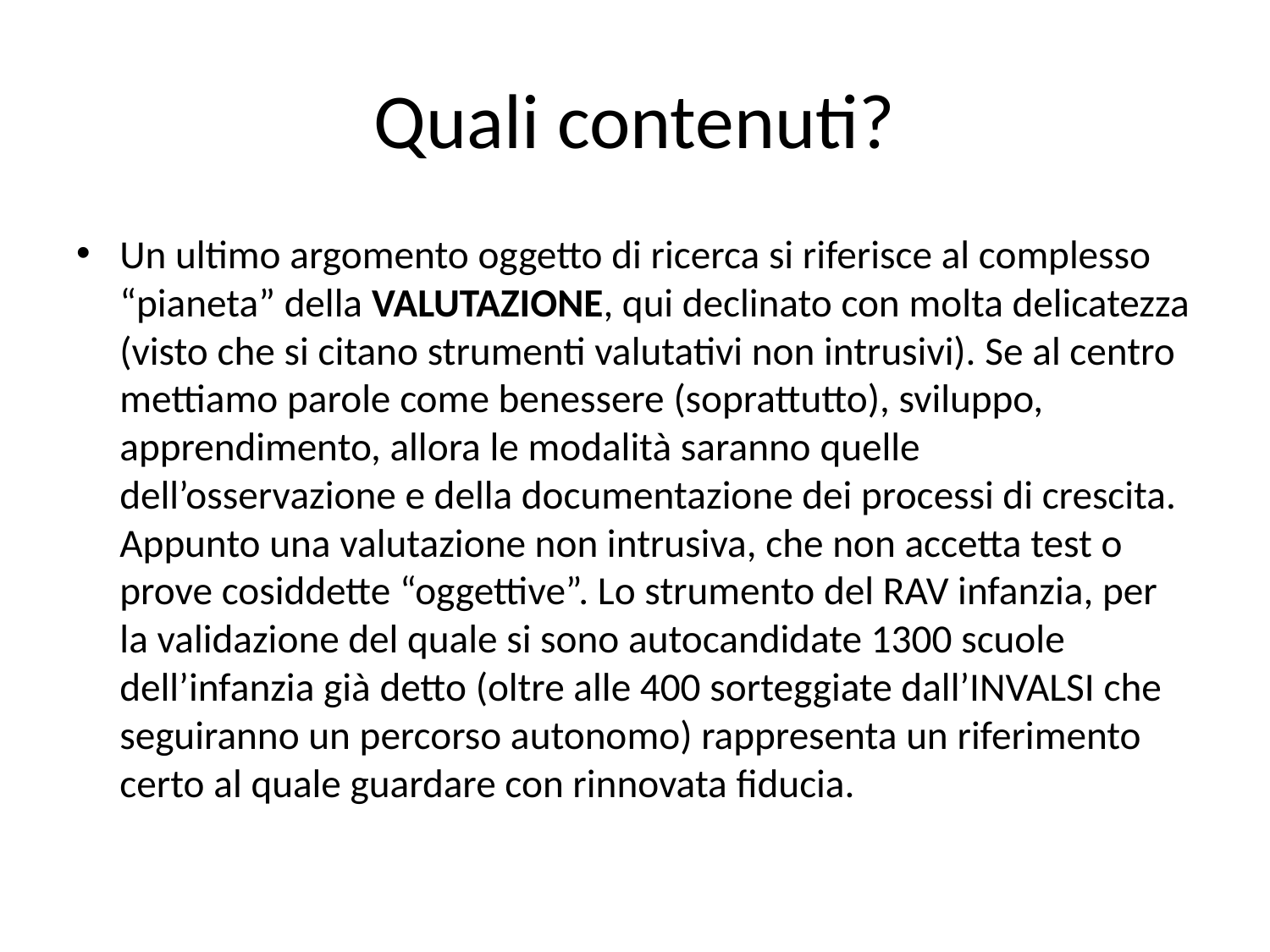

# Quali contenuti?
Un ultimo argomento oggetto di ricerca si riferisce al complesso “pianeta” della VALUTAZIONE, qui declinato con molta delicatezza (visto che si citano strumenti valutativi non intrusivi). Se al centro mettiamo parole come benessere (soprattutto), sviluppo, apprendimento, allora le modalità saranno quelle dell’osservazione e della documentazione dei processi di crescita. Appunto una valutazione non intrusiva, che non accetta test o prove cosiddette “oggettive”. Lo strumento del RAV infanzia, per la validazione del quale si sono autocandidate 1300 scuole dell’infanzia già detto (oltre alle 400 sorteggiate dall’INVALSI che seguiranno un percorso autonomo) rappresenta un riferimento certo al quale guardare con rinnovata fiducia.